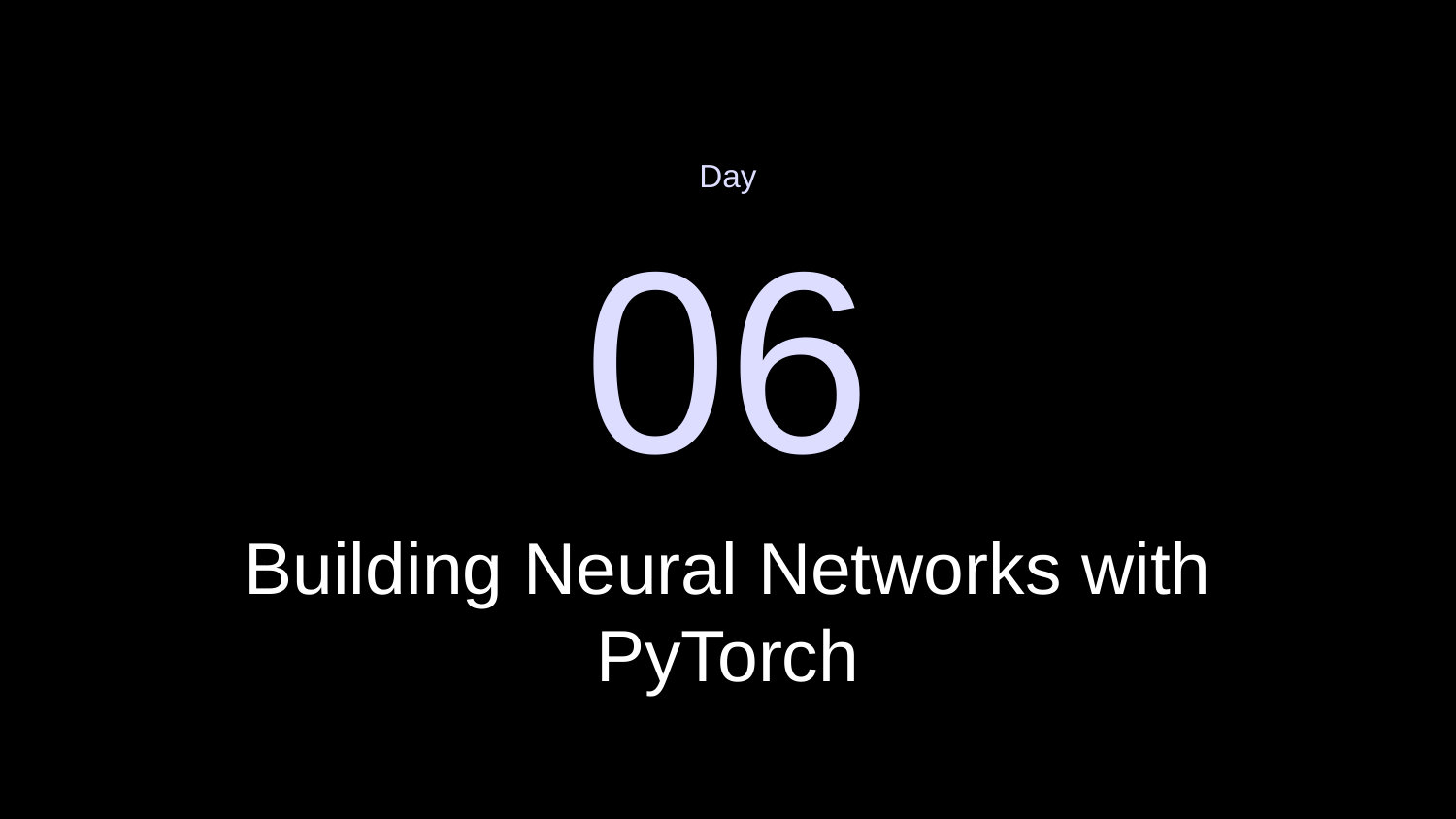

Day
06
# Building Neural Networks with PyTorch